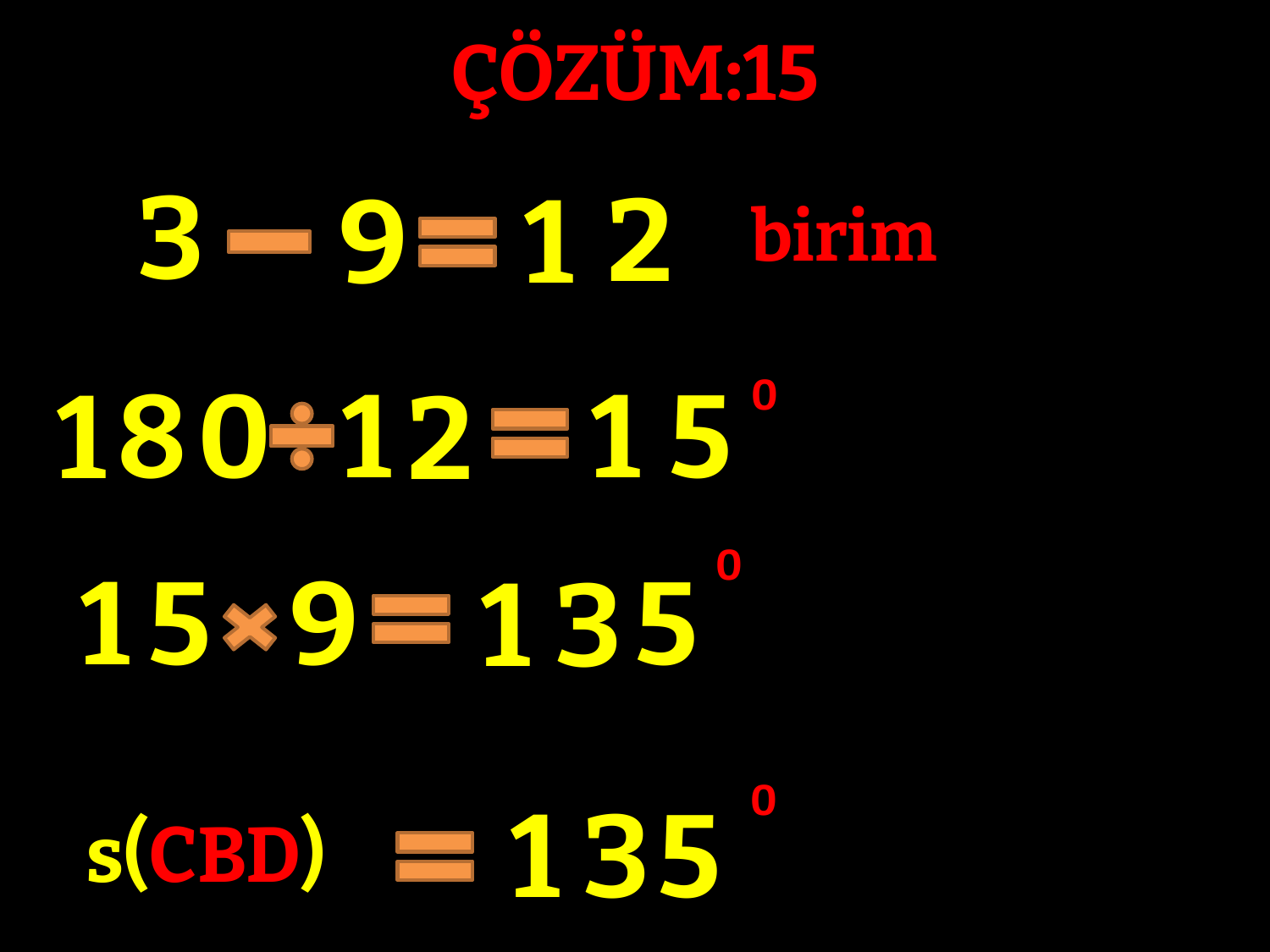

ÇÖZÜM:15
3
2
9
1
birim

#
5
0
1
1
8
1
2
0

0
5
1
5
9
1
3

0
5
1
3
s(CBD)